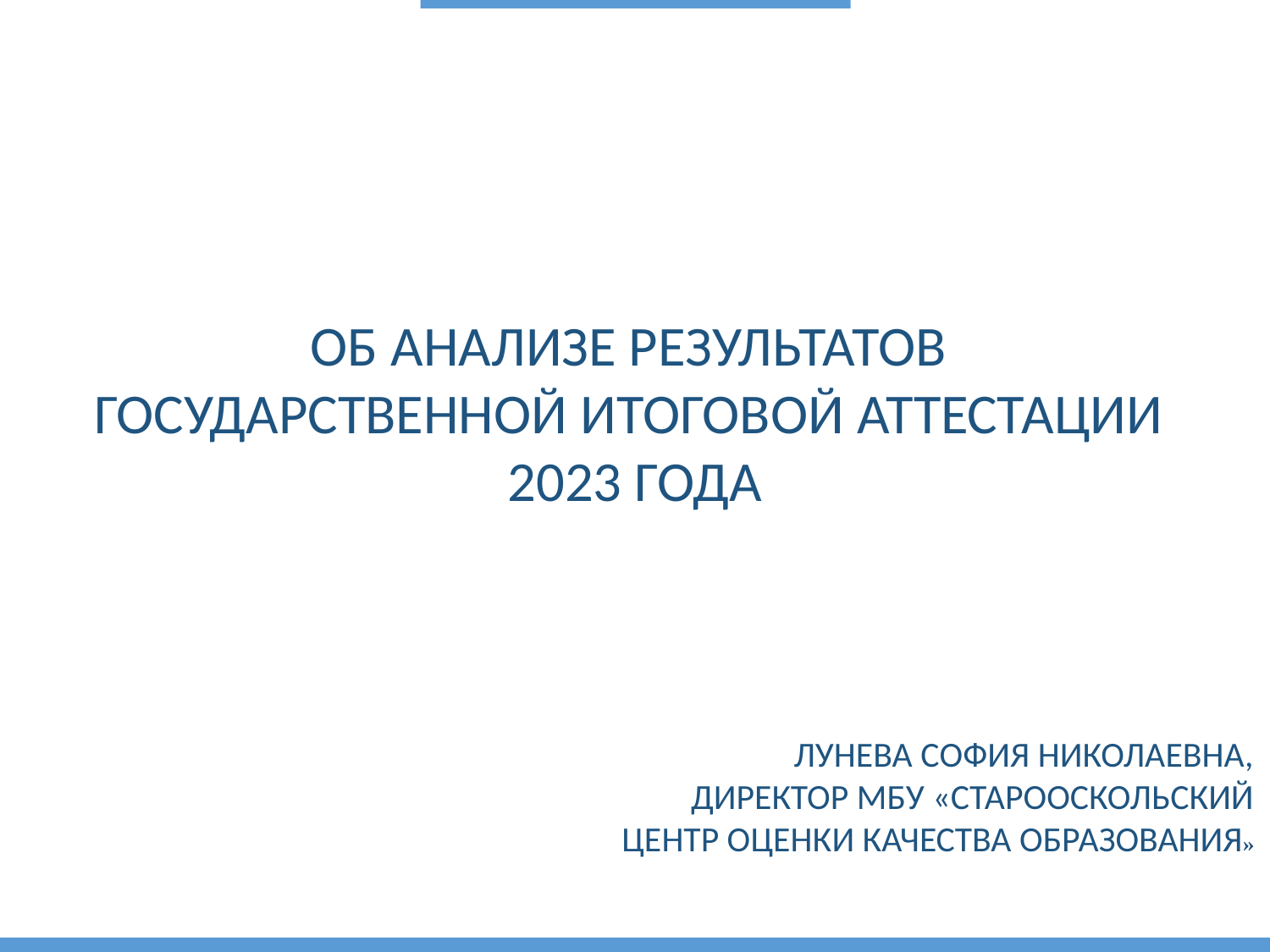

ОБ АНАЛИЗЕ РЕЗУЛЬТАТОВ
ГОСУДАРСТВЕННОЙ ИТОГОВОЙ АТТЕСТАЦИИ
2023 ГОДА
ЛУНЕВА СОФИЯ НИКОЛАЕВНА,
ДИРЕКТОР МБУ «СТАРООСКОЛЬСКИЙ ЦЕНТР ОЦЕНКИ КАЧЕСТВА ОБРАЗОВАНИЯ»